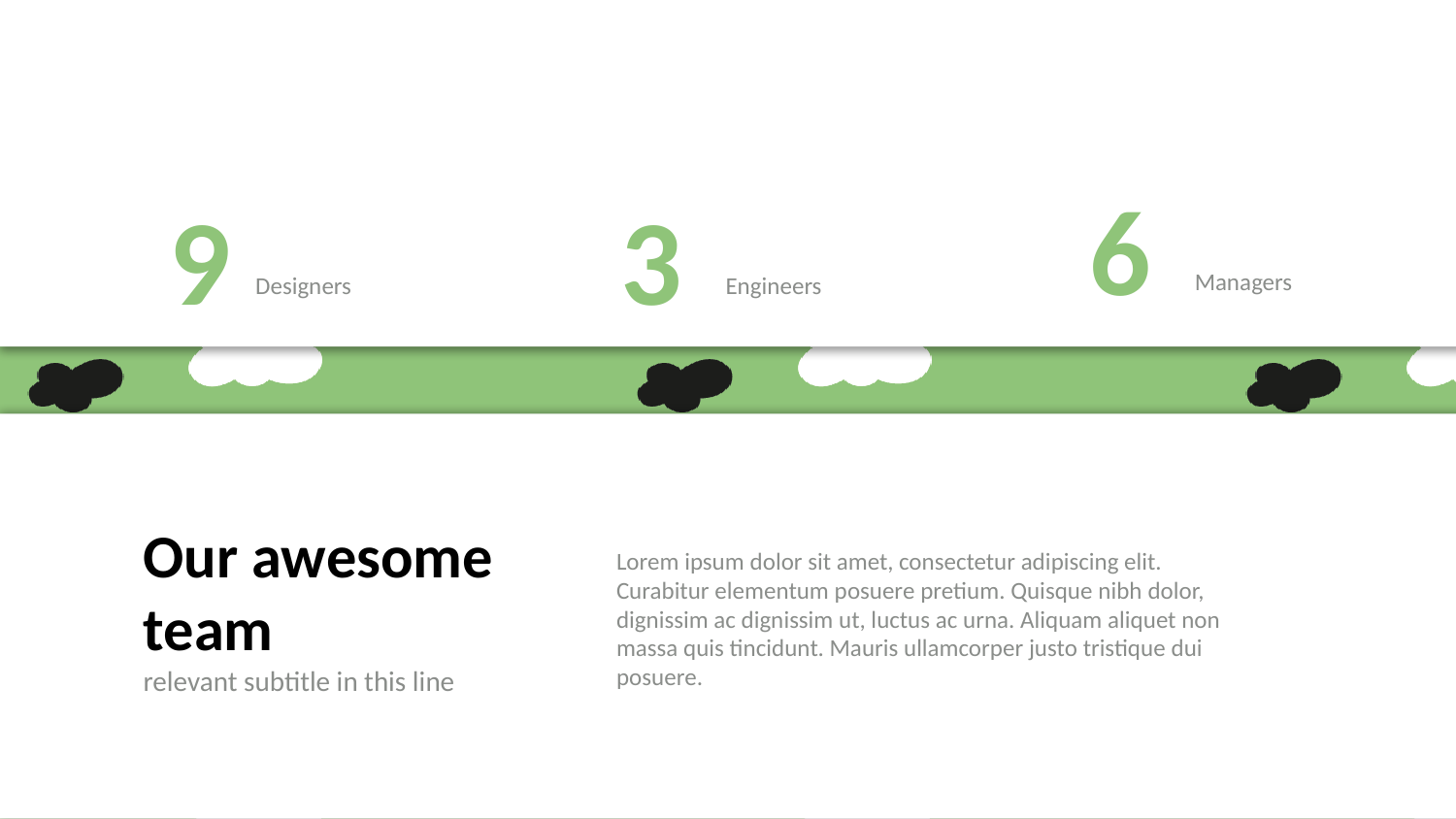

6
9
3
Managers
Designers
Engineers

Our awesome team
relevant subtitle in this line
Lorem ipsum dolor sit amet, consectetur adipiscing elit. Curabitur elementum posuere pretium. Quisque nibh dolor, dignissim ac dignissim ut, luctus ac urna. Aliquam aliquet non massa quis tincidunt. Mauris ullamcorper justo tristique dui posuere.